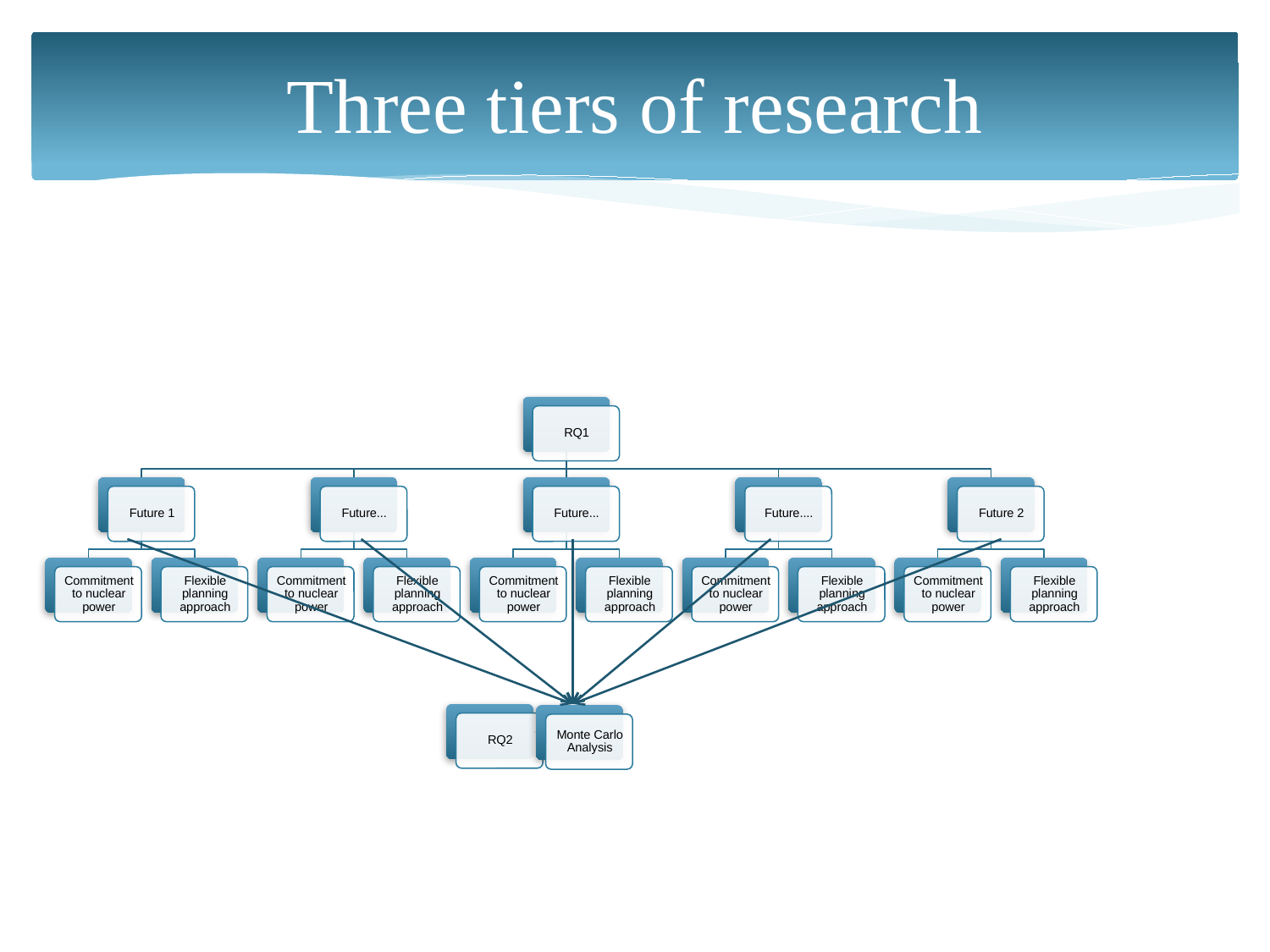

# Three tiers of research
RQ1
Future 1
Commitment to nuclear power
Flexible planning approach
Future...
Commitment to nuclear power
Flexible planning approach
Future...
Commitment to nuclear power
Flexible planning approach
Future....
Commitment to nuclear power
Flexible planning approach
Future 2
Commitment to nuclear power
Flexible planning approach
RQ2
Monte Carlo Analysis